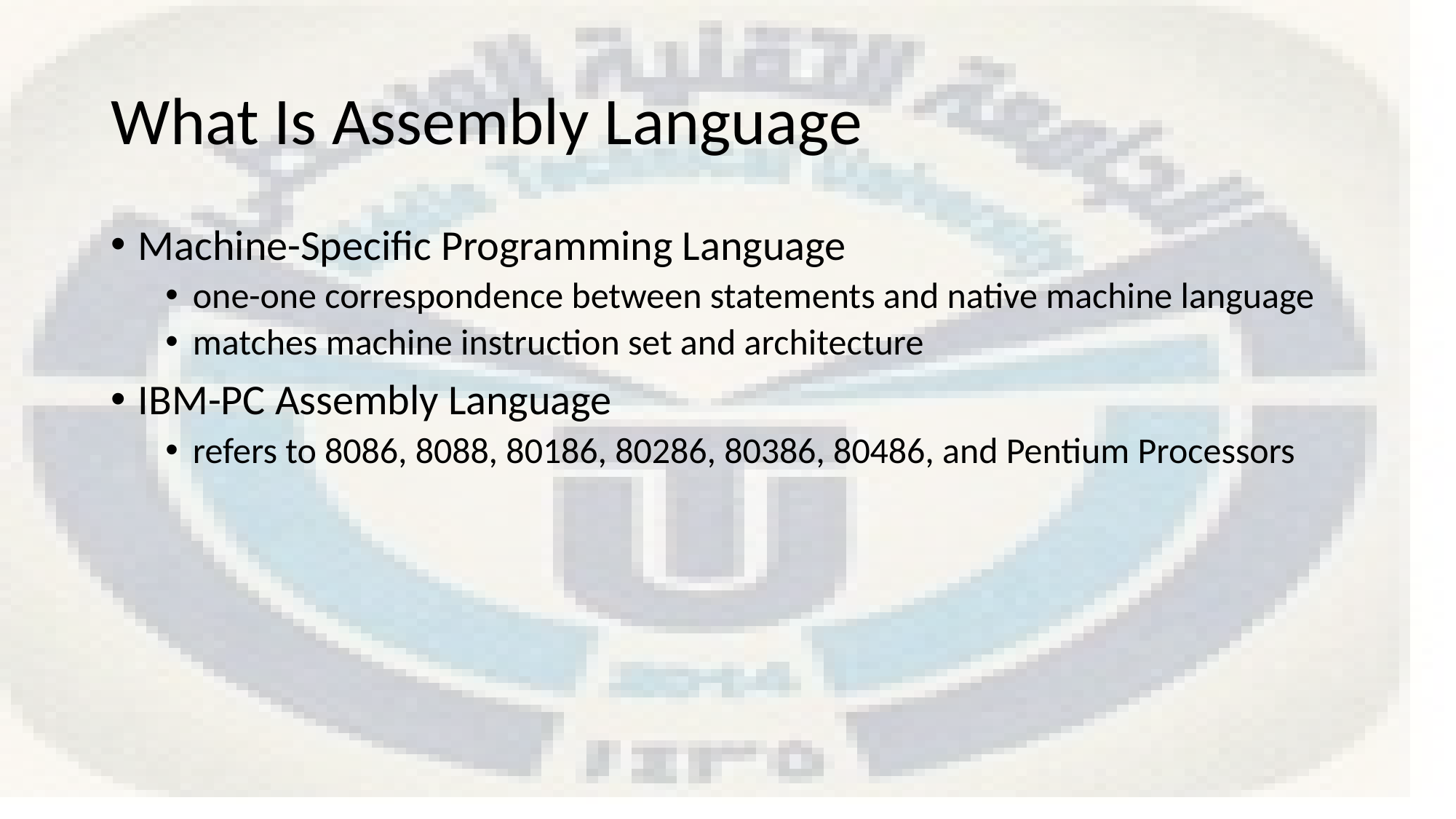

# What Is Assembly Language
Machine-Specific Programming Language
one-one correspondence between statements and native machine language
matches machine instruction set and architecture
IBM-PC Assembly Language
refers to 8086, 8088, 80186, 80286, 80386, 80486, and Pentium Processors